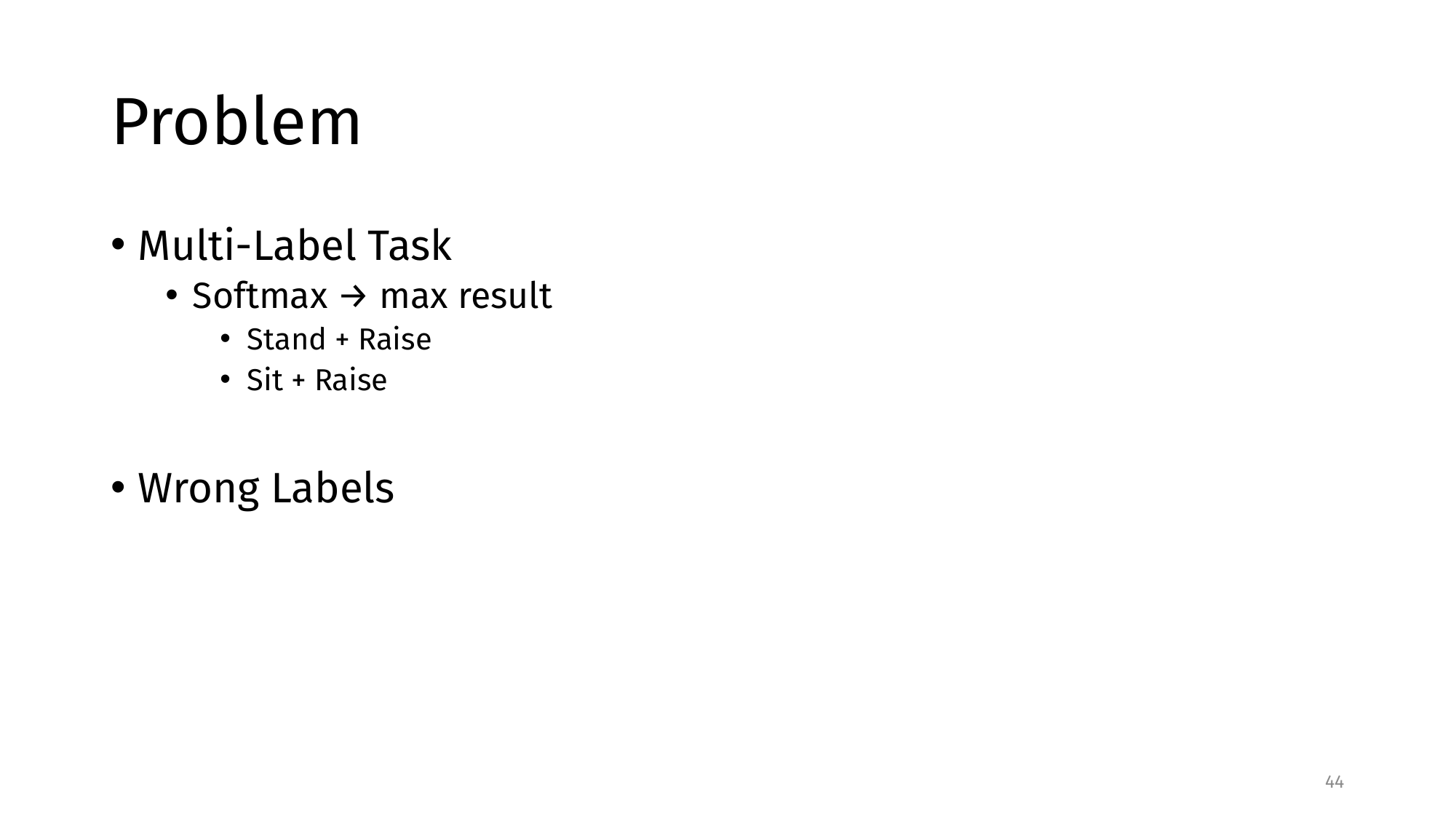

# Problem
Multi-Label Task
Softmax → max result
Stand + Raise
Sit + Raise

Wrong Labels

44